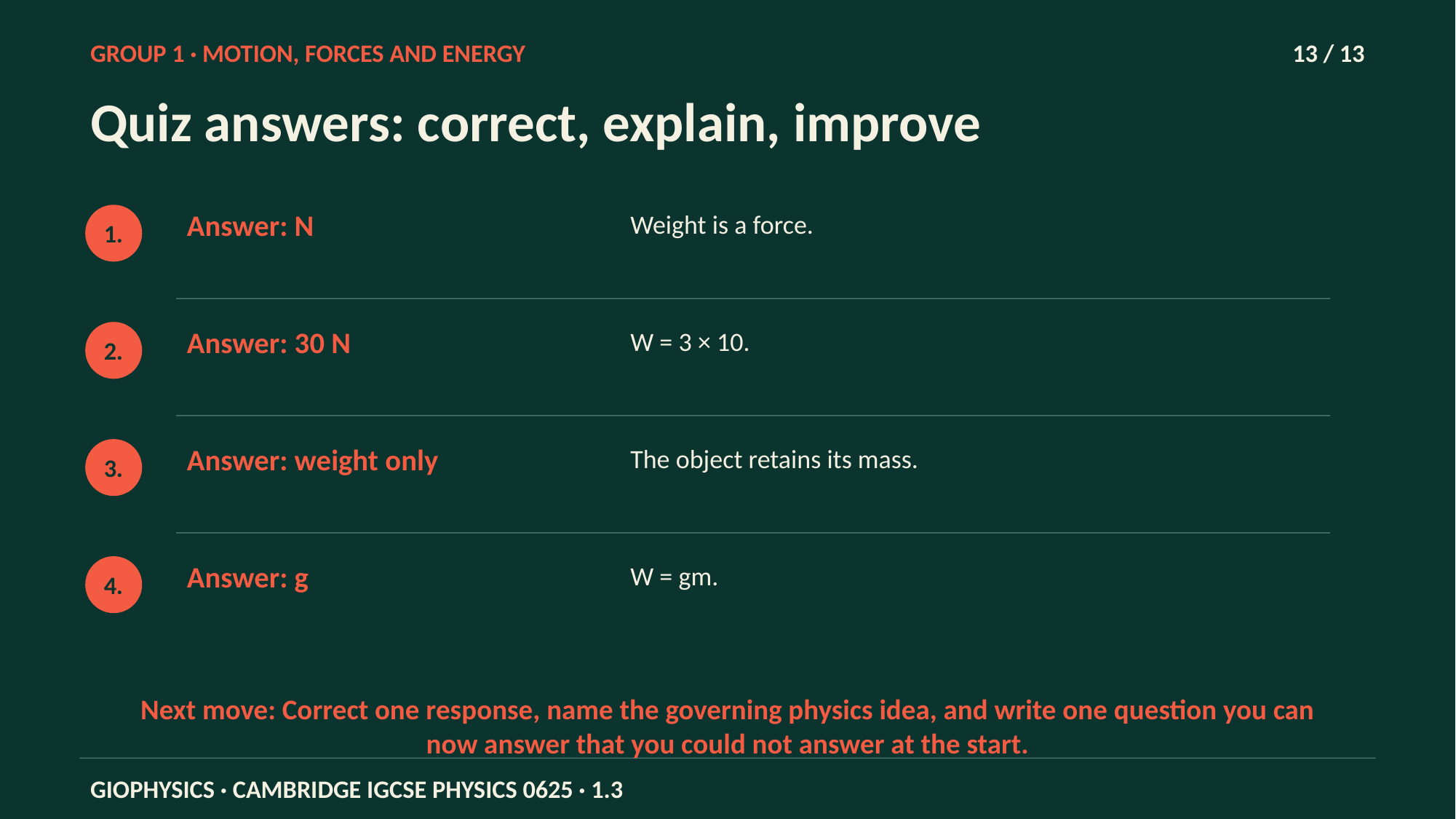

GROUP 1 · MOTION, FORCES AND ENERGY
13 / 13
Quiz answers: correct, explain, improve
Answer: N
Weight is a force.

1.

Answer: 30 N
W = 3 × 10.

2.

Answer: weight only
The object retains its mass.

3.

Answer: g
W = gm.

4.
Next move: Correct one response, name the governing physics idea, and write one question you can now answer that you could not answer at the start.

GIOPHYSICS · CAMBRIDGE IGCSE PHYSICS 0625 · 1.3